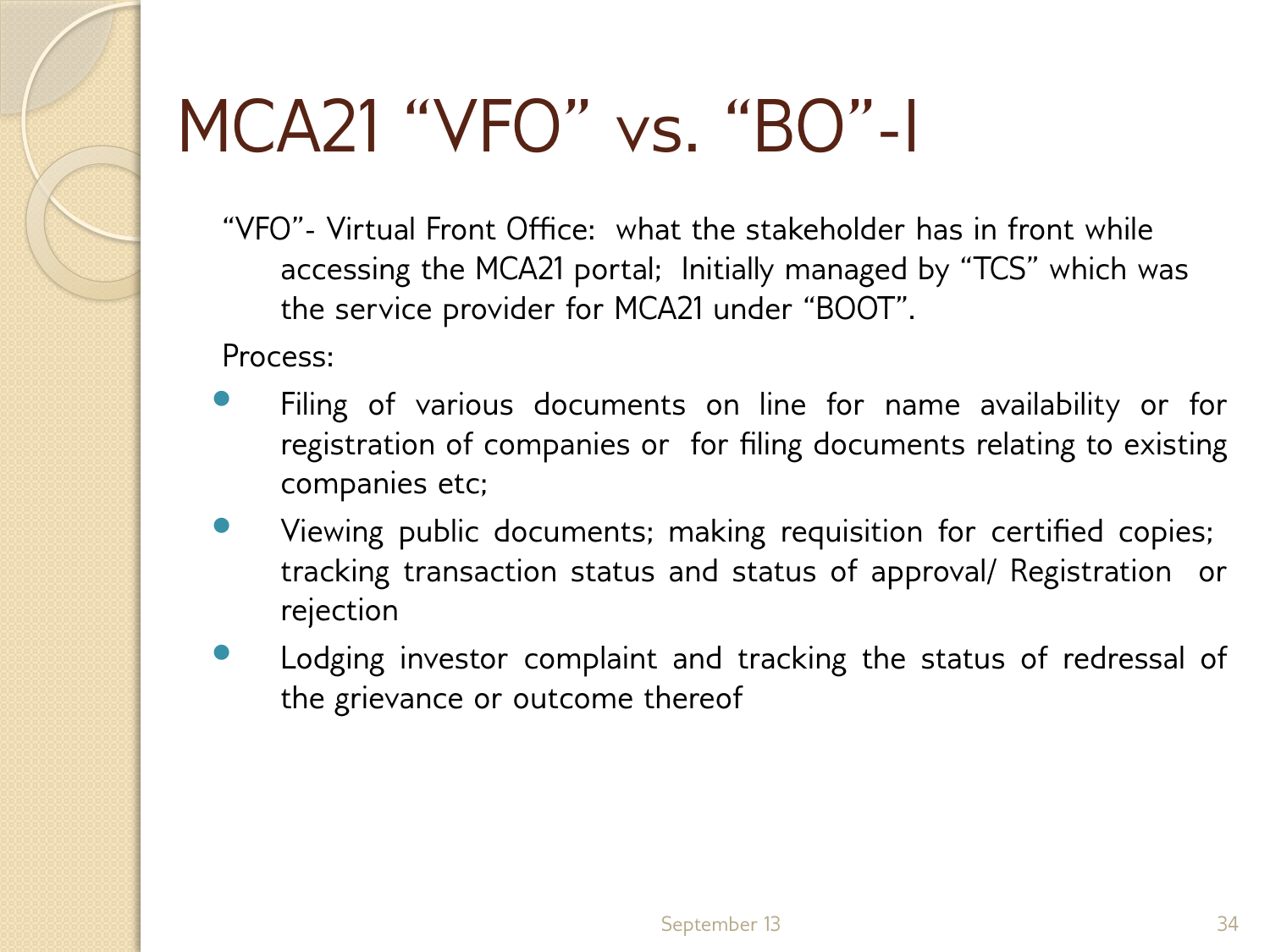

# MCA21 “VFO” vs. “BO”-I
“VFO”- Virtual Front Office:  what the stakeholder has in front while accessing the MCA21 portal;  Initially managed by “TCS” which was the service provider for MCA21 under “BOOT”.
Process:
Filing of various documents on line for name availability or for registration of companies or  for filing documents relating to existing companies etc;
Viewing public documents; making requisition for certified copies;  tracking transaction status and status of approval/ Registration  or rejection
Lodging investor complaint and tracking the status of redressal of the grievance or outcome thereof

September 13
34